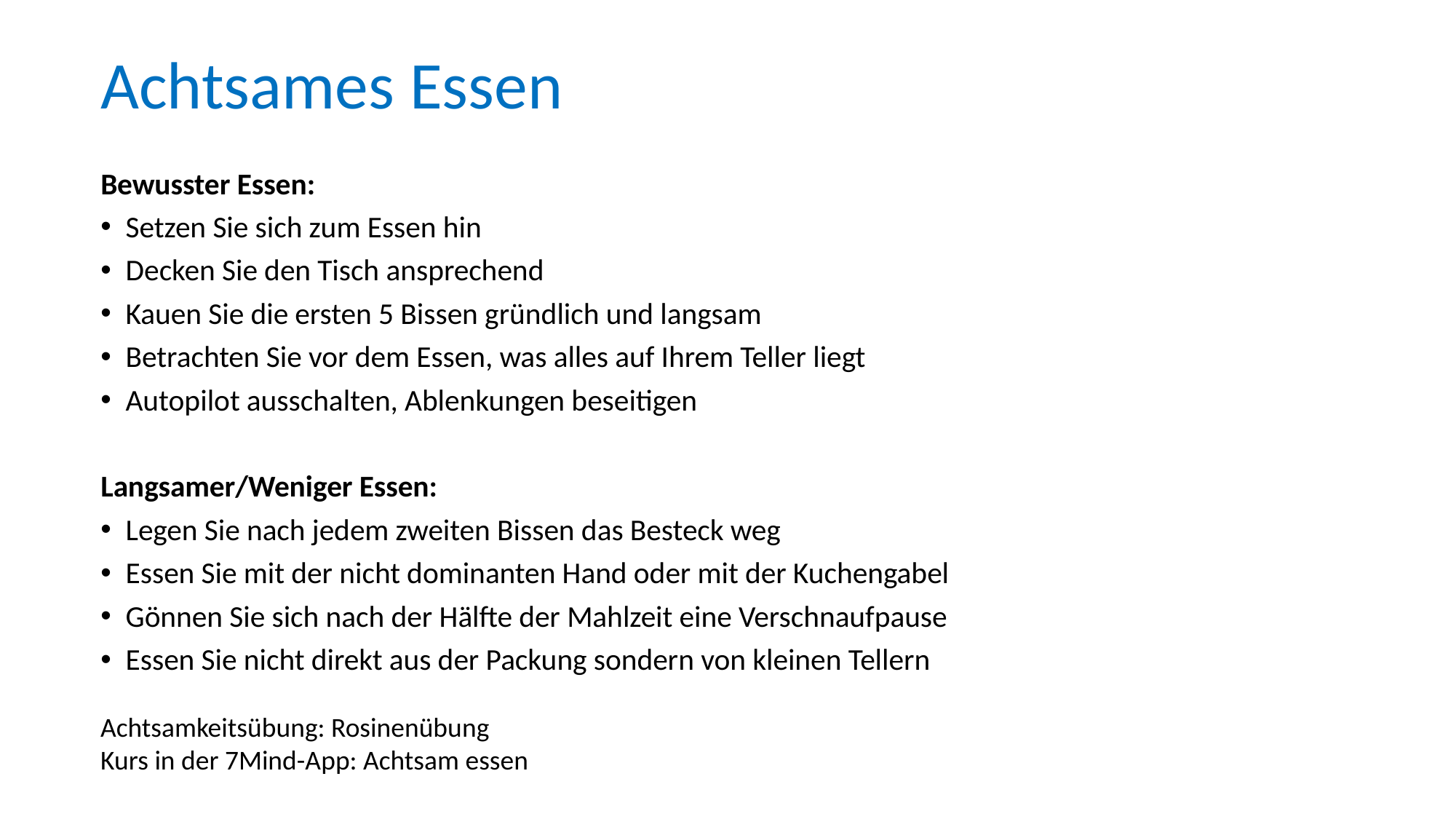

# Achtsames Essen
Bewusster Essen:
Setzen Sie sich zum Essen hin
Decken Sie den Tisch ansprechend
Kauen Sie die ersten 5 Bissen gründlich und langsam
Betrachten Sie vor dem Essen, was alles auf Ihrem Teller liegt
Autopilot ausschalten, Ablenkungen beseitigen

Langsamer/Weniger Essen:
Legen Sie nach jedem zweiten Bissen das Besteck weg
Essen Sie mit der nicht dominanten Hand oder mit der Kuchengabel
Gönnen Sie sich nach der Hälfte der Mahlzeit eine Verschnaufpause
Essen Sie nicht direkt aus der Packung sondern von kleinen Tellern

Achtsamkeitsübung: Rosinenübung
Kurs in der 7Mind-App: Achtsam essen